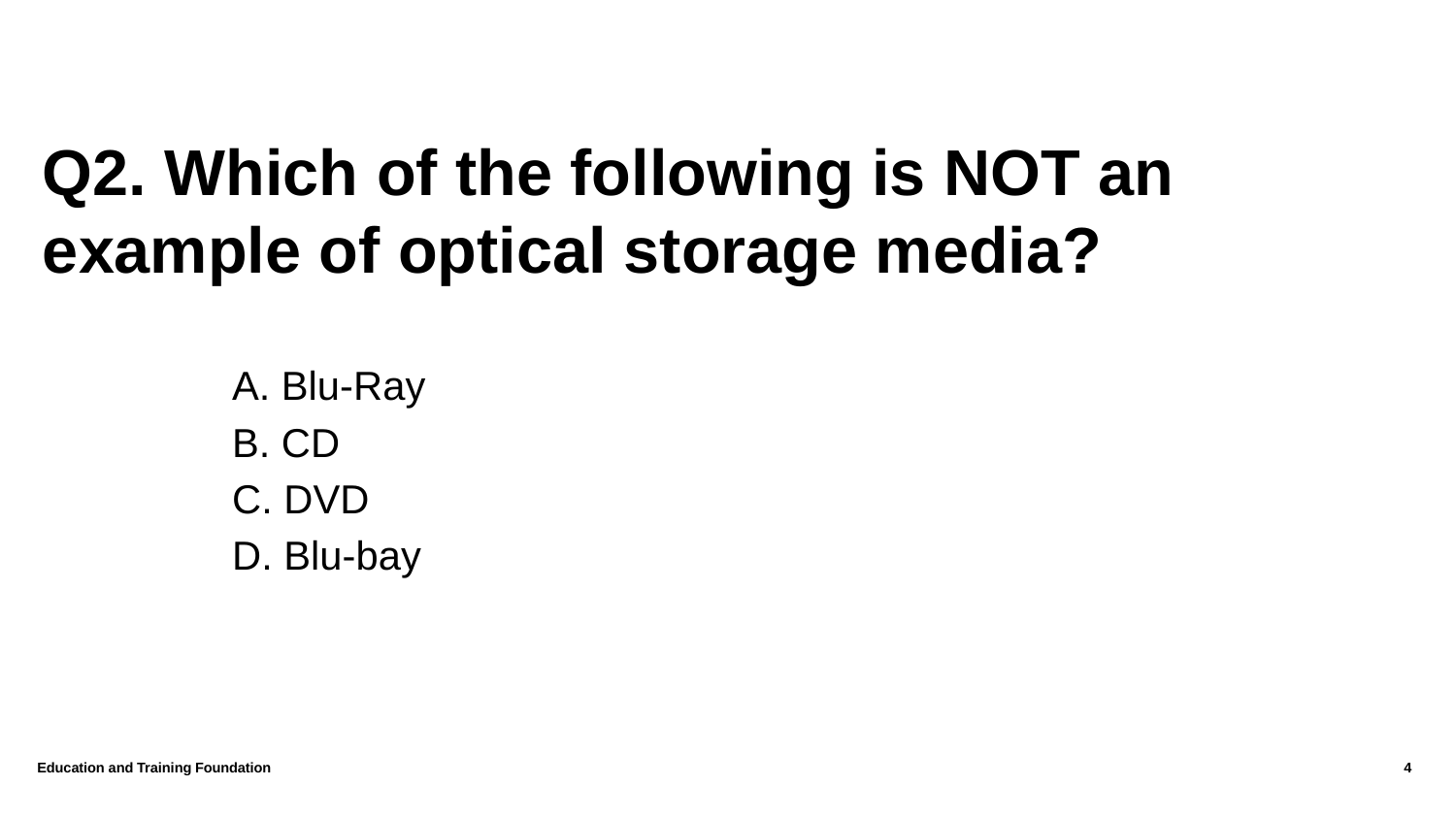

# Q2. Which of the following is NOT an example of optical storage media?
A. Blu-Ray
B. CD
C. DVD
D. Blu-bay

Education and Training Foundation
4